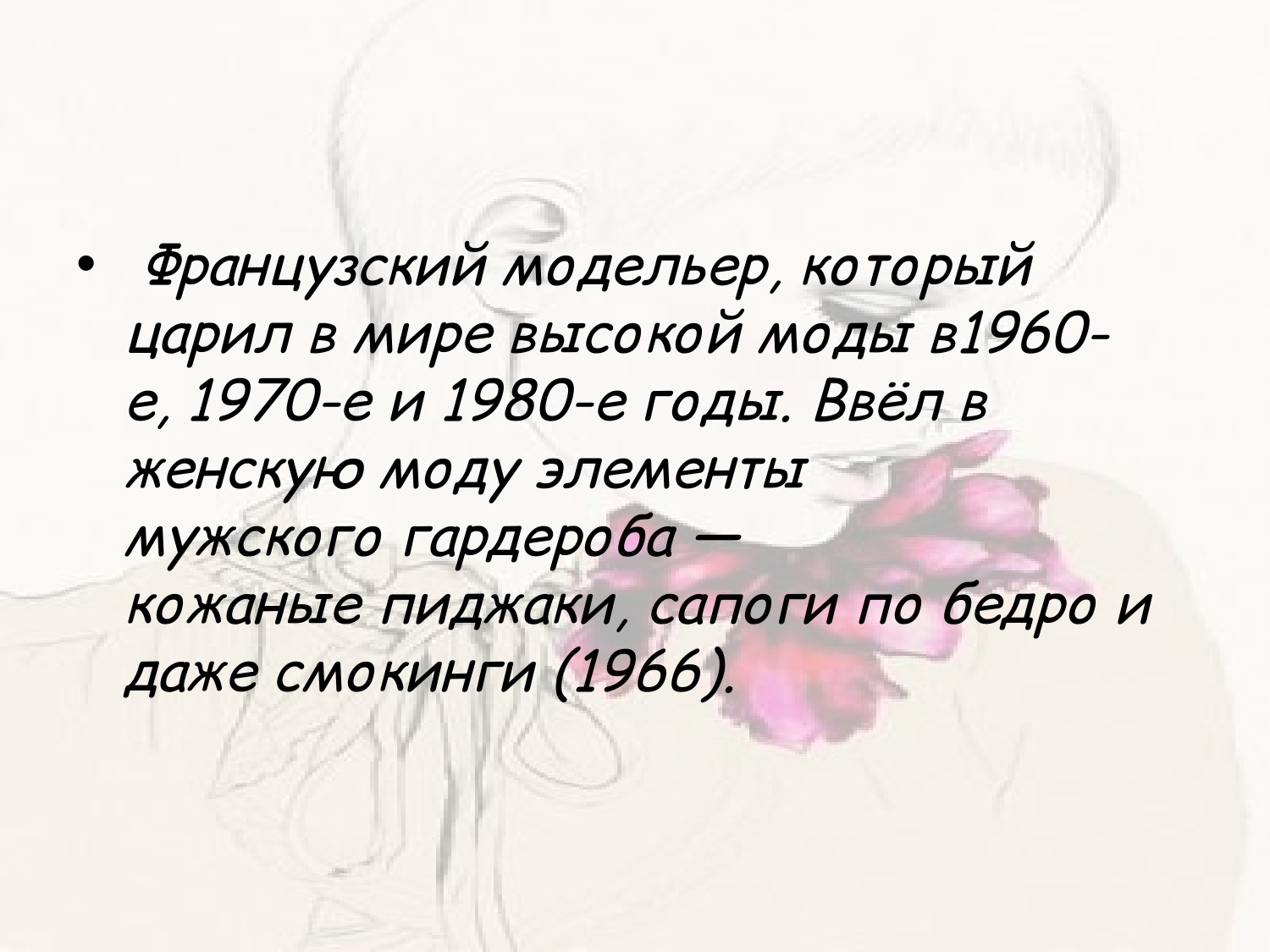

#
 Французский модельер, который царил в мире высокой моды в1960-е, 1970-е и 1980-е годы. Ввёл в женскую моду элементы мужского гардероба — кожаные пиджаки, сапоги по бедро и даже смокинги (1966).